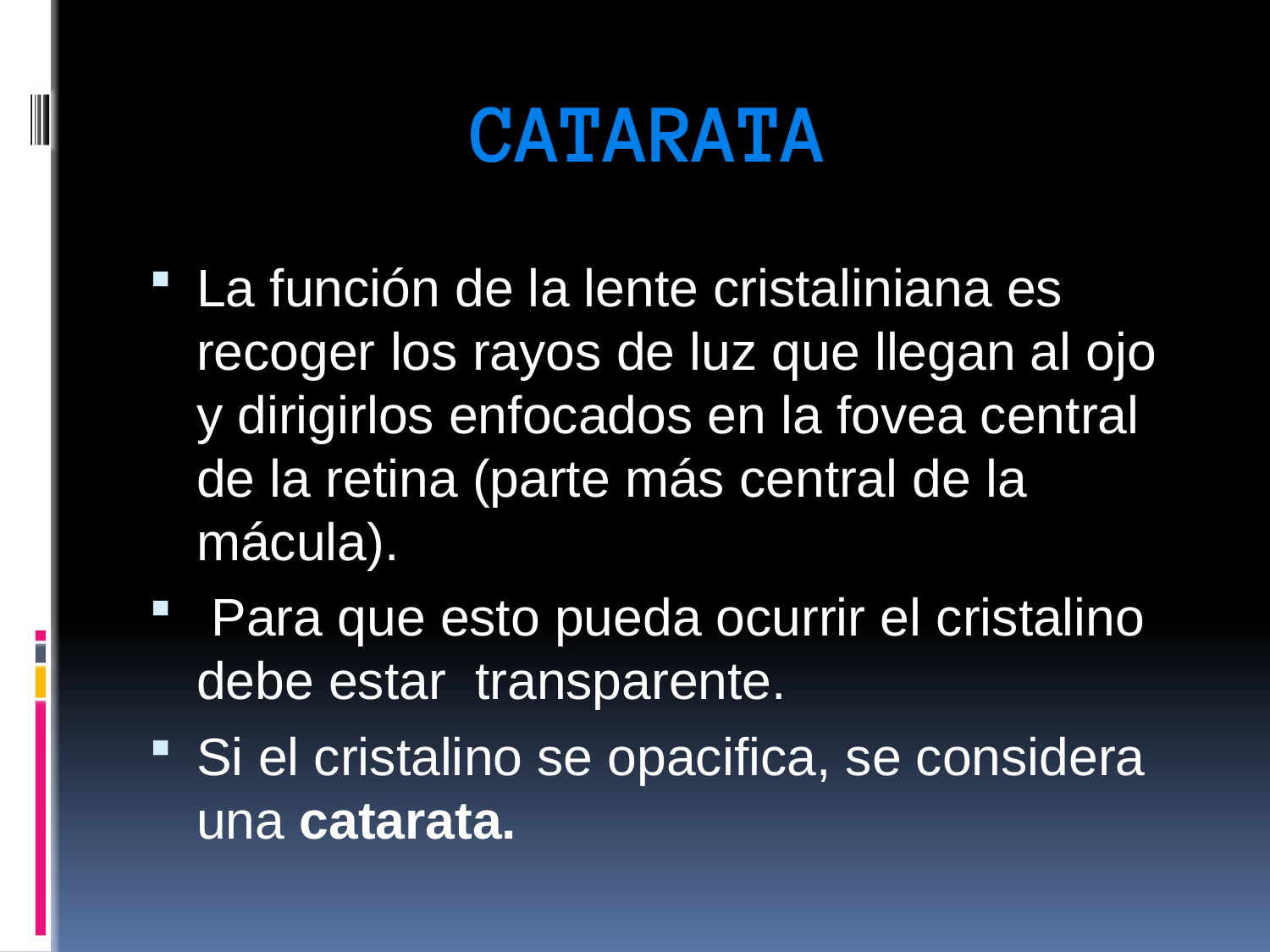

# CATARATA
La función de la lente cristaliniana es recoger los rayos de luz que llegan al ojo y dirigirlos enfocados en la fovea central de la retina (parte más central de la mácula).
 Para que esto pueda ocurrir el cristalino debe estar  transparente.
Si el cristalino se opacifica, se considera una catarata.